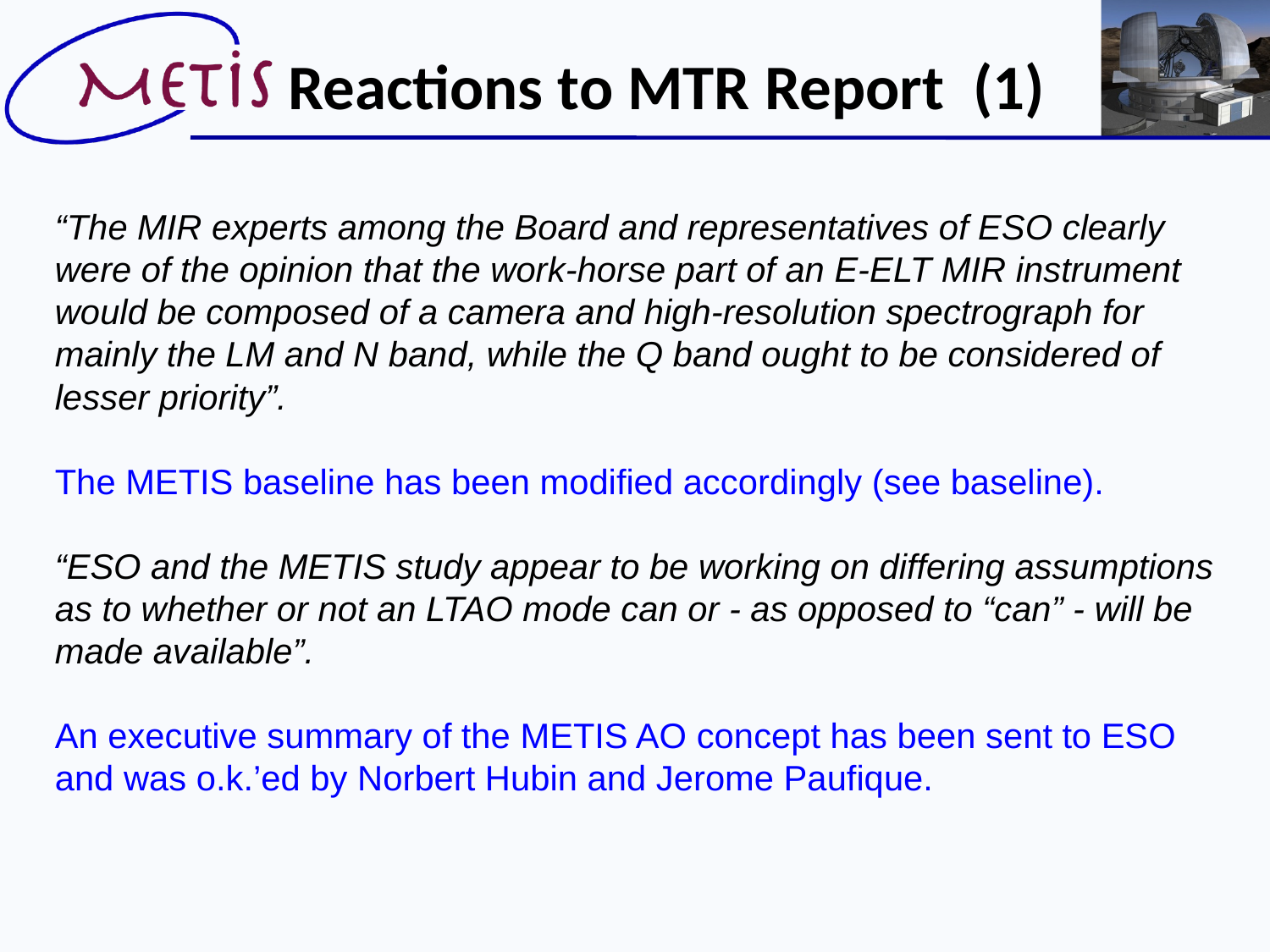

Reactions to MTR Report  (1)
“The MIR experts among the Board and representatives of ESO clearly were of the opinion that the work-horse part of an E-ELT MIR instrument would be composed of a camera and high-resolution spectrograph for mainly the LM and N band, while the Q band ought to be considered of lesser priority”.

The METIS baseline has been modified accordingly (see baseline).

“ESO and the METIS study appear to be working on differing assumptions as to whether or not an LTAO mode can or - as opposed to “can” - will be made available”.

An executive summary of the METIS AO concept has been sent to ESO and was o.k.’ed by Norbert Hubin and Jerome Paufique.